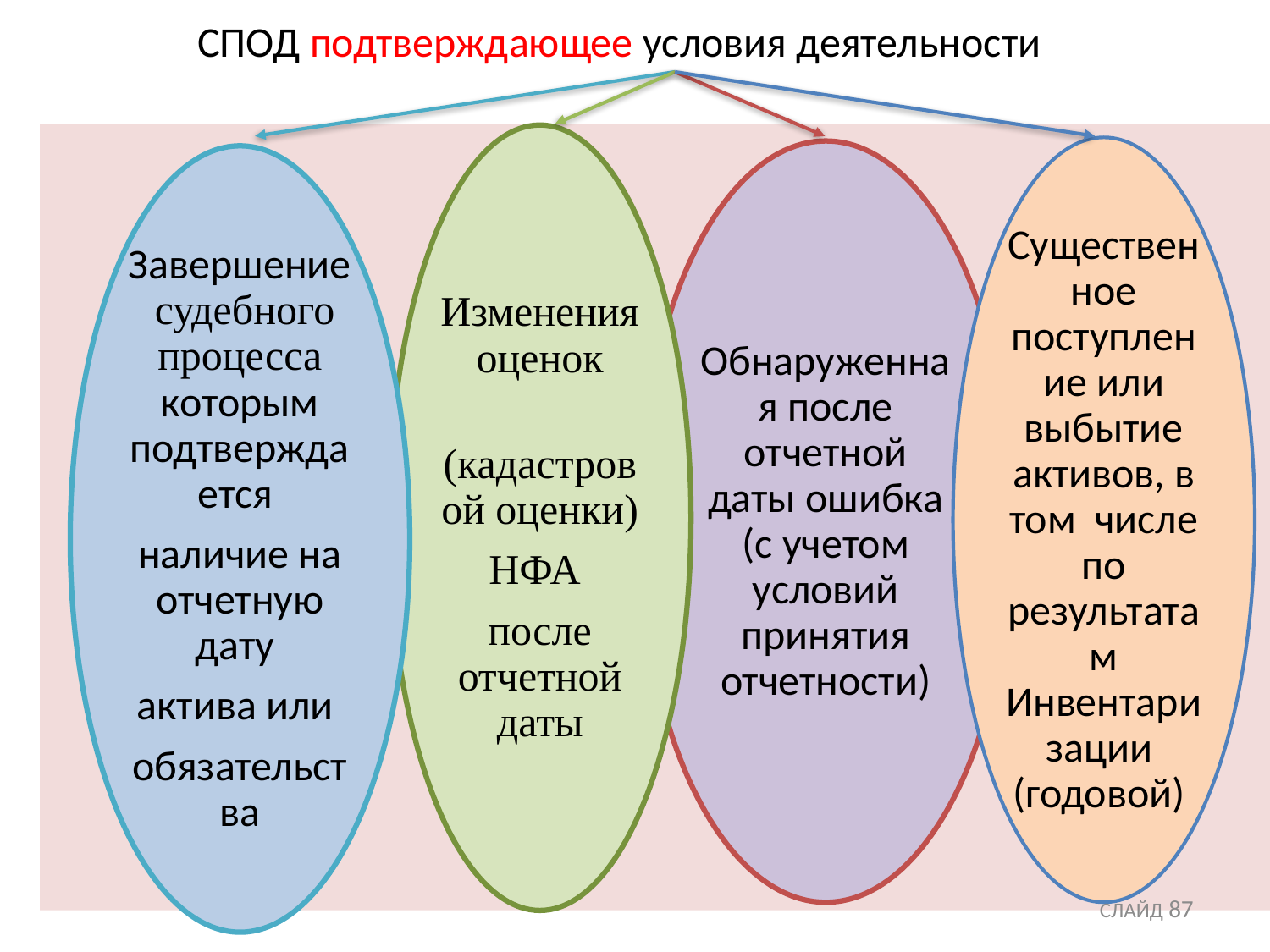

СПОД подтверждающее условия деятельности
Обнаруженная после отчетной даты ошибка (с учетом условий принятия отчетности)
Изменения оценок
 (кадастровой оценки)
НФА
после отчетной даты
Существенное поступление или выбытие активов, в том  числе по результатам Инвентаризации  (годовой)
Завершение  судебного процесса которым подтверждается
наличие на отчетную дату
актива или
обязательства
СЛАЙД 87